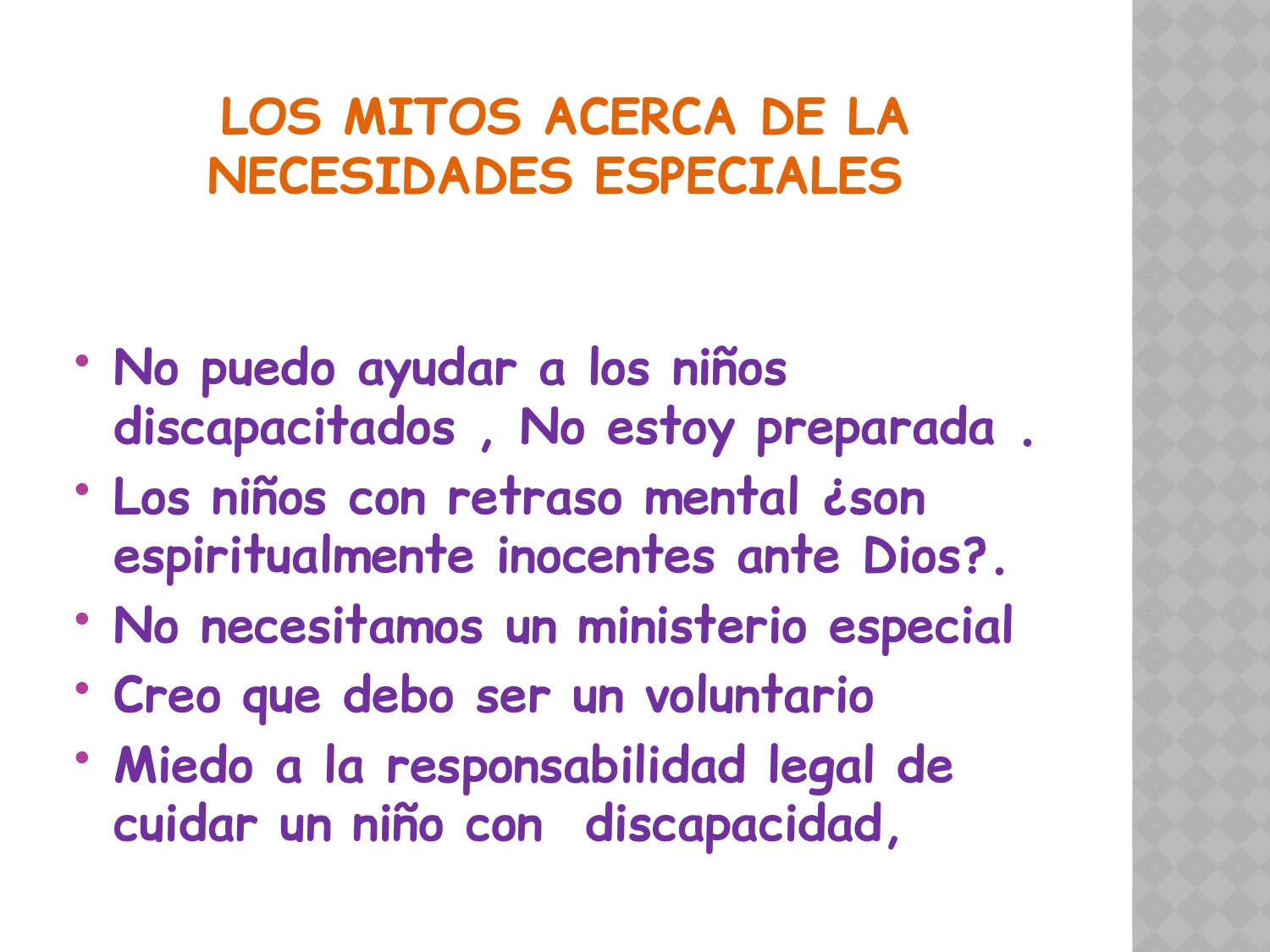

# LOS MITOS ACERCA DE LA NECESIDADES ESPECIALES

No puedo ayudar a los niños discapacitados , No estoy preparada .
Los niños con retraso mental ¿son espiritualmente inocentes ante Dios?.
No necesitamos un ministerio especial
Creo que debo ser un voluntario
Miedo a la responsabilidad legal de cuidar un niño con  discapacidad,